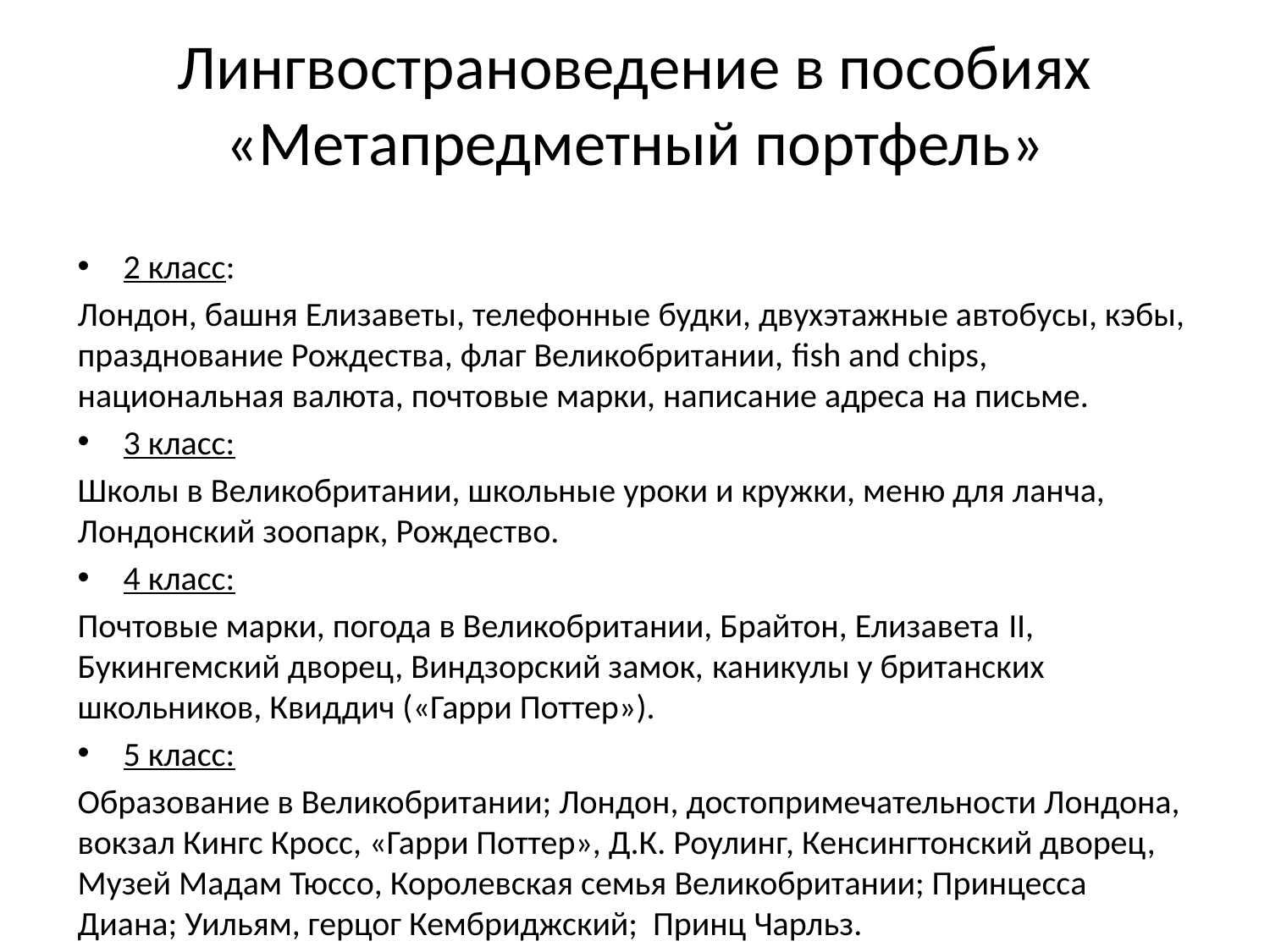

# Лингвострановедение в пособиях «Метапредметный портфель»
2 класс:
Лондон, башня Елизаветы, телефонные будки, двухэтажные автобусы, кэбы, празднование Рождества, флаг Великобритании, fish and chips, национальная валюта, почтовые марки, написание адреса на письме.
3 класс:
Школы в Великобритании, школьные уроки и кружки, меню для ланча, Лондонский зоопарк, Рождество.
4 класс:
Почтовые марки, погода в Великобритании, Брайтон, Елизавета II, Букингемский дворец, Виндзорский замок, каникулы у британских школьников, Квиддич («Гарри Поттер»).
5 класс:
Образование в Великобритании; Лондон, достопримечательности Лондона, вокзал Кингс Кросс, «Гарри Поттер», Д.К. Роулинг, Кенсингтонский дворец, Музей Мадам Тюссо, Королевская семья Великобритании; Принцесса Диана; Уильям, герцог Кембриджский;  Принц Чарльз.